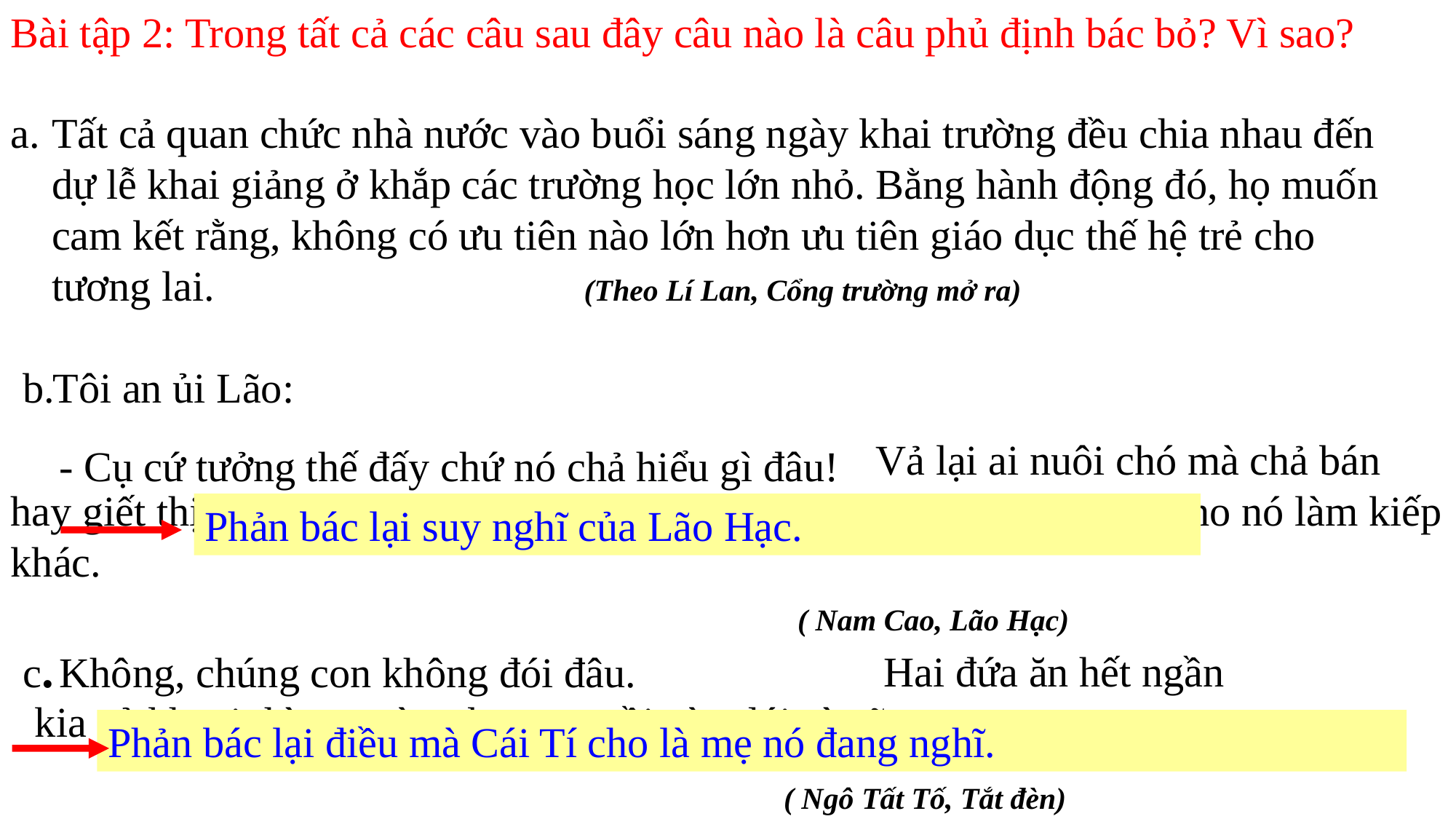

Bài tập 2: Trong tất cả các câu sau đây câu nào là câu phủ định bác bỏ? Vì sao?

Tất cả quan chức nhà nước vào buổi sáng ngày khai trường đều chia nhau đến dự lễ khai giảng ở khắp các trường học lớn nhỏ. Bằng hành động đó, họ muốn cam kết rằng, không có ưu tiên nào lớn hơn ưu tiên giáo dục thế hệ trẻ cho tương lai.                                   (Theo Lí Lan, Cổng trường mở ra)
    Tôi an ủi Lão:
                                                                                  Vả lại ai nuôi chó mà chả bán hay giết thịt! Ta giết nó chính là ta hóa kiếp cho nó đấy, hóa kiếp để cho nó làm kiếp khác.
                                                                                                       ( Nam Cao, Lão Hạc)

b.
- Cụ cứ tưởng thế đấy chứ nó chả hiểu gì đâu!
Phản bác lại suy nghĩ của Lão Hạc.

   Không, chúng con không đói đâu.
c.
Hai đứa ăn hết ngần
kia củ khoai thì no mòng bụng ra rồi còn đói gì nữa.
                                                                                                  ( Ngô Tất Tố, Tắt đèn)
Phản bác lại điều mà Cái Tí cho là mẹ nó đang nghĩ.